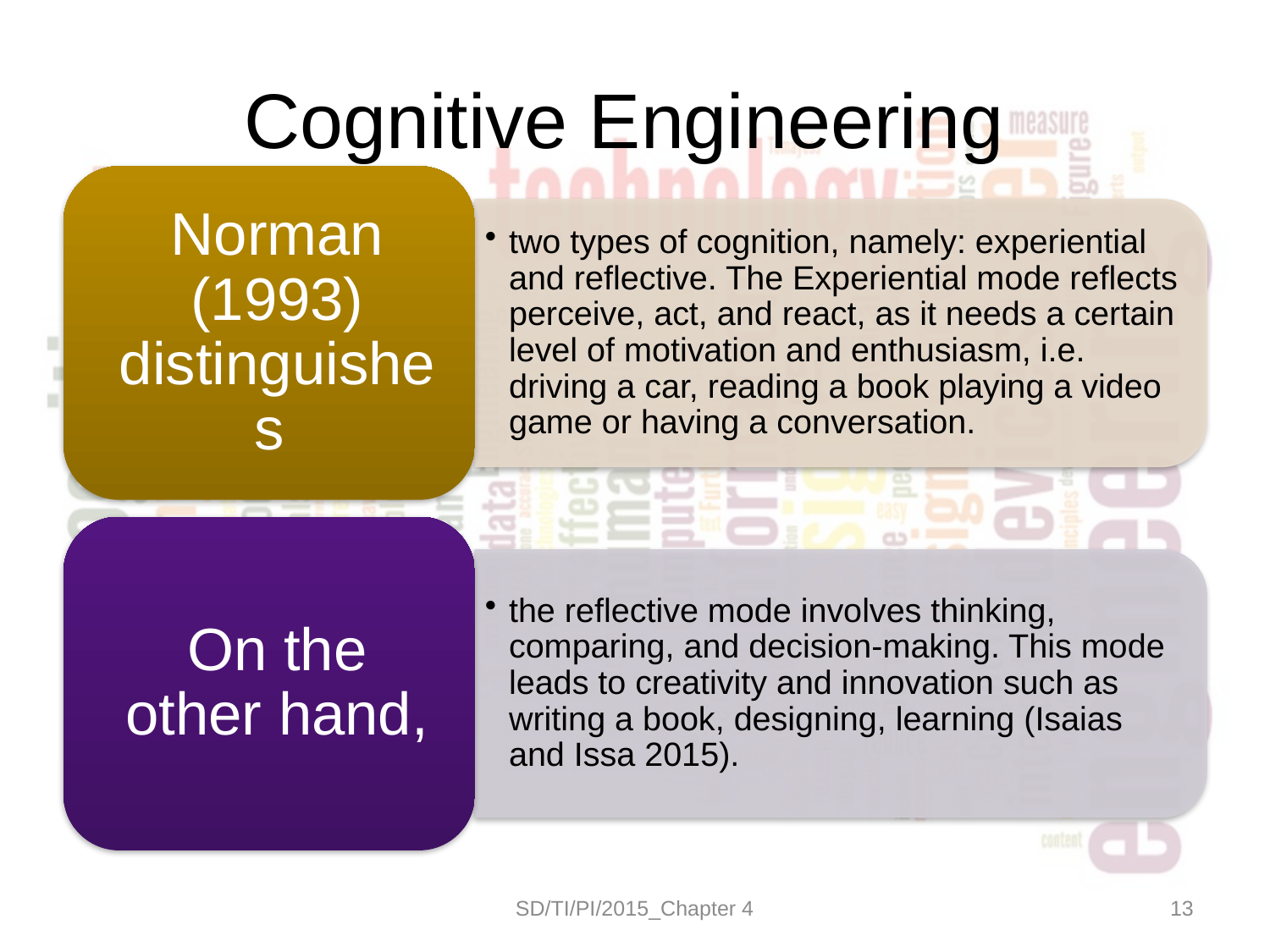

# Cognitive Engineering
two types of cognition, namely: experiential and reflective. The Experiential mode reflects perceive, act, and react, as it needs a certain level of motivation and enthusiasm, i.e. driving a car, reading a book playing a video game or having a conversation.
Norman (1993) distinguishes
the reflective mode involves thinking, comparing, and decision-making. This mode leads to creativity and innovation such as writing a book, designing, learning (Isaias and Issa 2015).
On the other hand,
SD/TI/PI/2015_Chapter 4
13